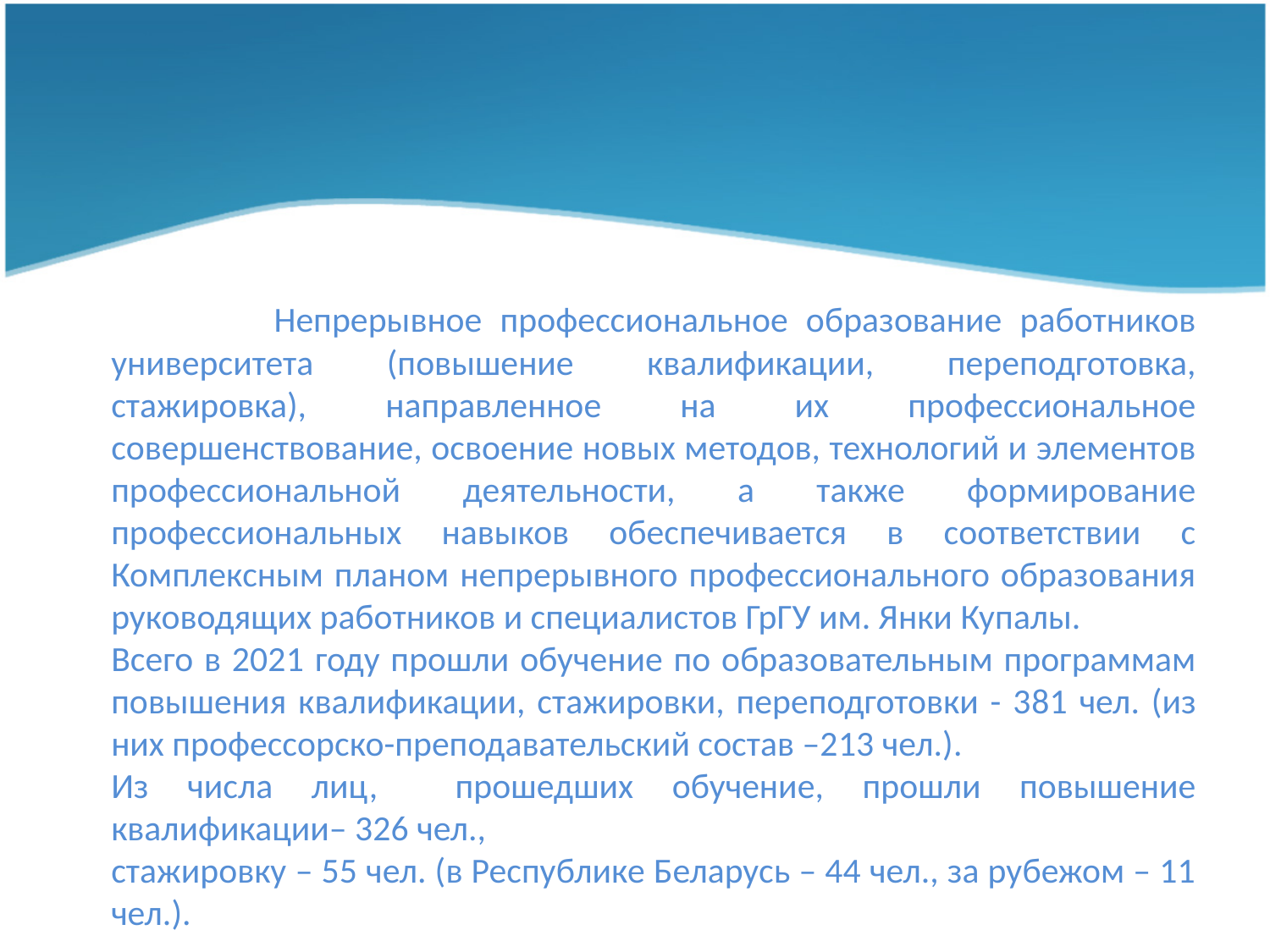

Непрерывное профессиональное образование работников университета (повышение квалификации, переподготовка, стажировка), направленное на их профессиональное совершенствование, освоение новых методов, технологий и элементов профессиональной деятельности, а также формирование профессиональных навыков обеспечивается в соответствии с Комплексным планом непрерывного профессионального образования руководящих работников и специалистов ГрГУ им. Янки Купалы.
Всего в 2021 году прошли обучение по образовательным программам повышения квалификации, стажировки, переподготовки - 381 чел. (из них профессорско-преподавательский состав –213 чел.).
Из числа лиц,  прошедших обучение, прошли повышение квалификации– 326 чел.,
стажировку – 55 чел. (в Республике Беларусь – 44 чел., за рубежом – 11 чел.).